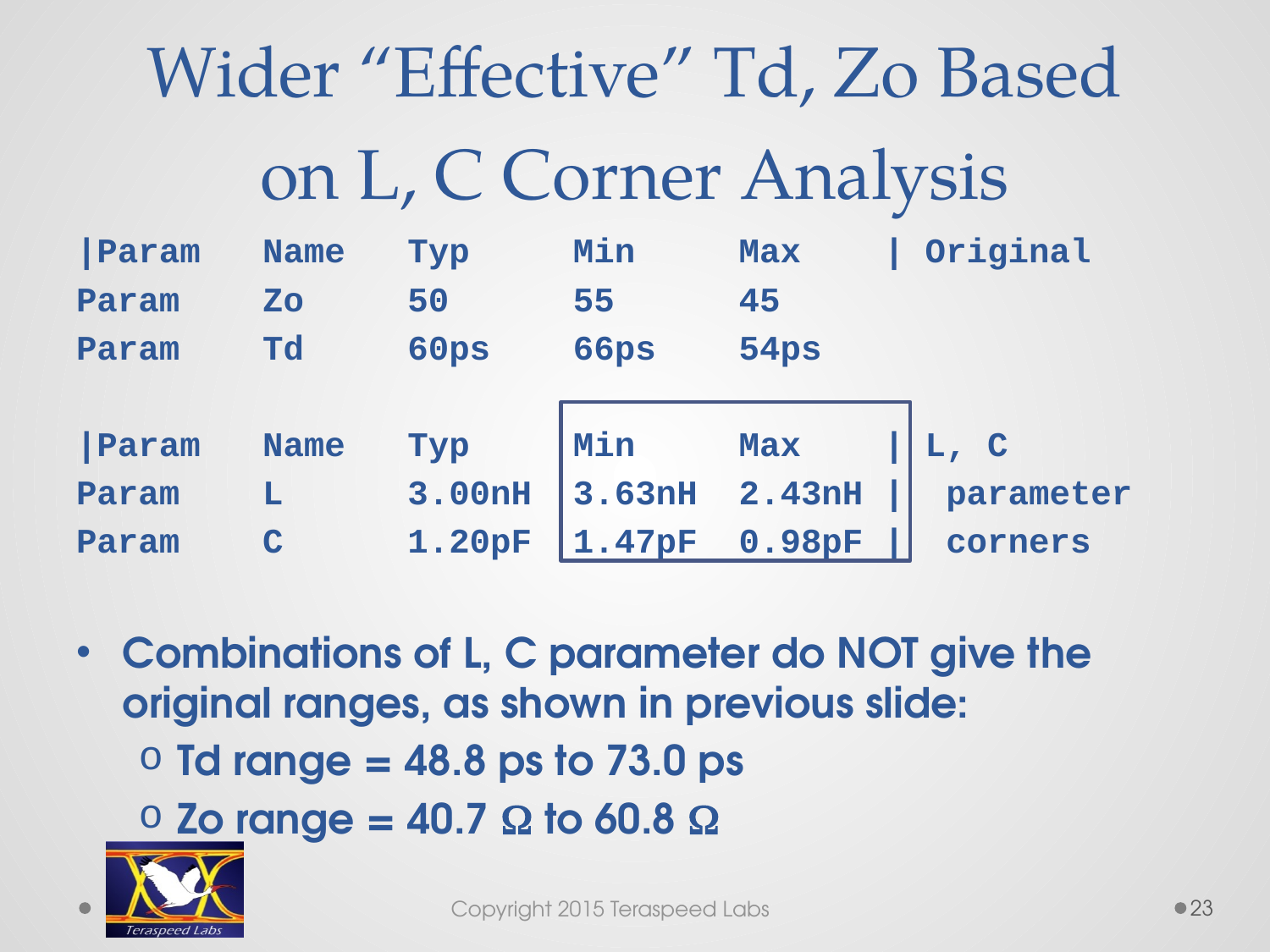

# Wider “Effective” Td, Zo Based on L, C Corner Analysis
|Param   Name   Typ     Min     Max    | Original
Param    Zo     50      55      45
Param    Td     60ps    66ps    54ps

|Param   Name   Typ     Min     Max    | L, C
Param    L      3.00nH  3.63nH  2.43nH |  parameter
Param    C      1.20pF  1.47pF  0.98pF |  corners

Combinations of L, C parameter do NOT give the original ranges, as shown in previous slide:
Td range = 48.8 ps to 73.0 ps
Zo range = 40.7 Ω to 60.8 Ω

23
Copyright 2015 Teraspeed Labs